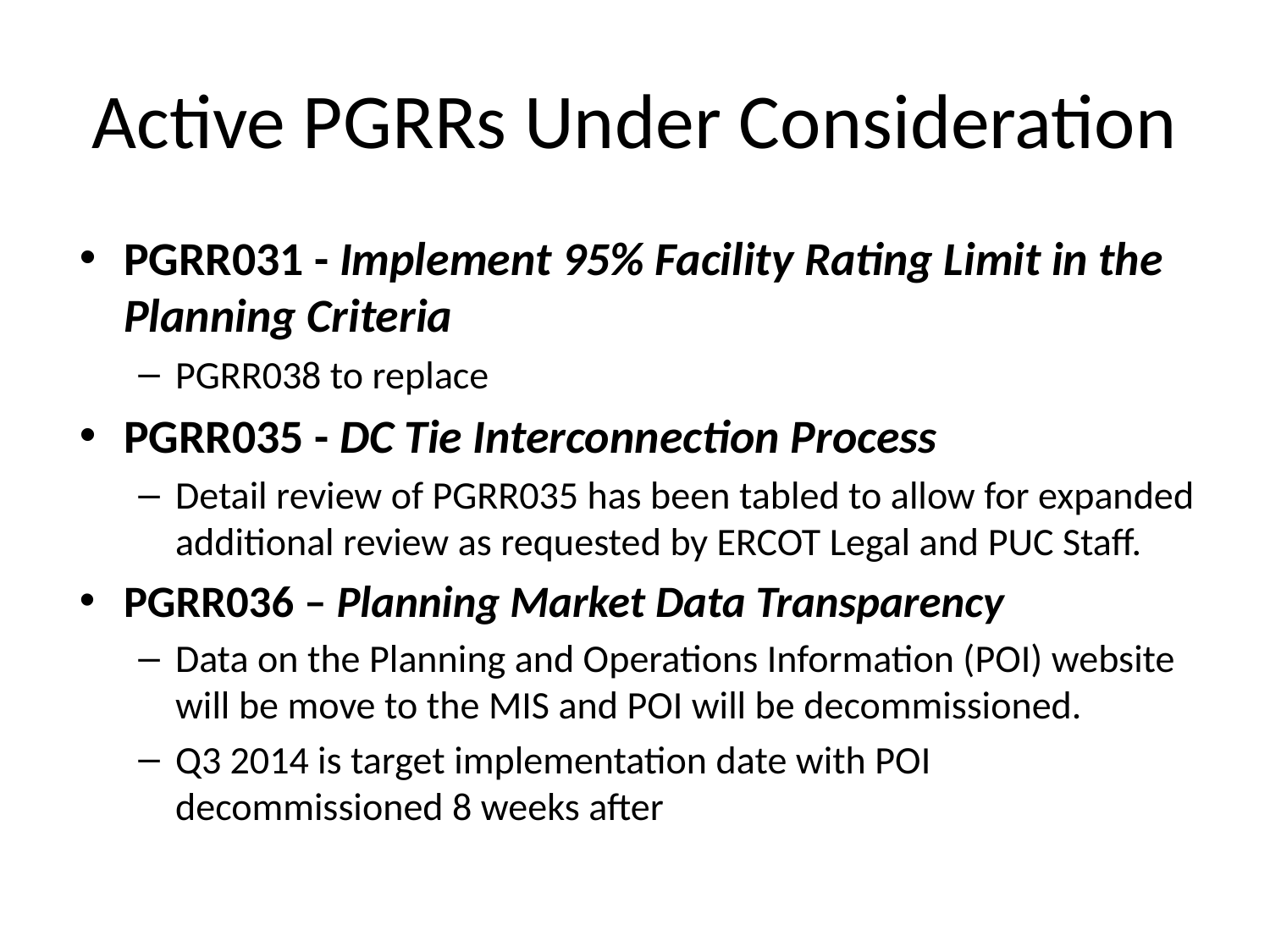

# Active PGRRs Under Consideration
PGRR031 - Implement 95% Facility Rating Limit in the Planning Criteria
PGRR038 to replace
PGRR035 - DC Tie Interconnection Process
Detail review of PGRR035 has been tabled to allow for expanded additional review as requested by ERCOT Legal and PUC Staff.
PGRR036 – Planning Market Data Transparency
Data on the Planning and Operations Information (POI) website will be move to the MIS and POI will be decommissioned.
Q3 2014 is target implementation date with POI decommissioned 8 weeks after